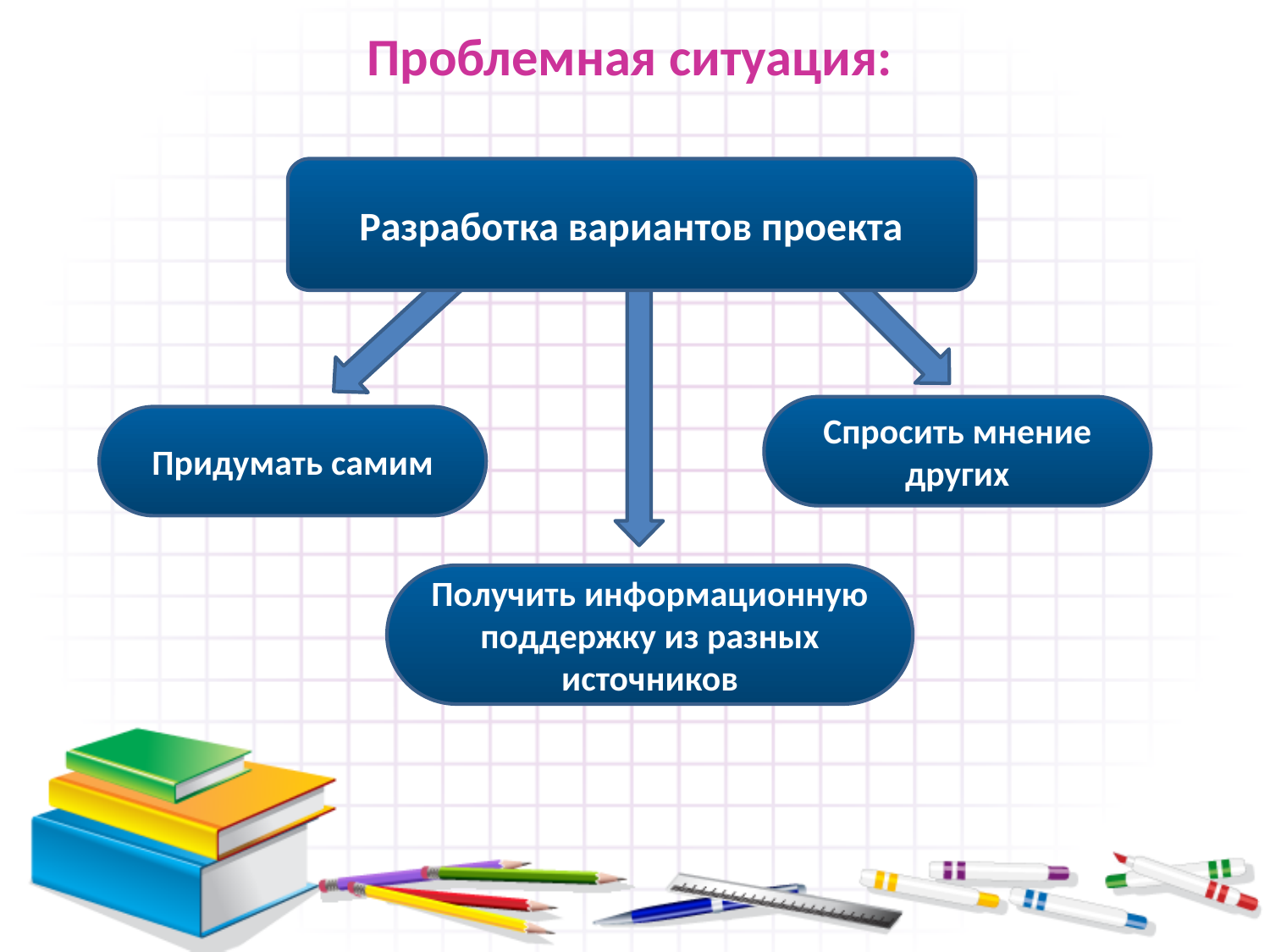

Проблемная ситуация:
Разработка вариантов проекта

Спросить мнение других
Придумать самим
Получить информационную поддержку из разных источников